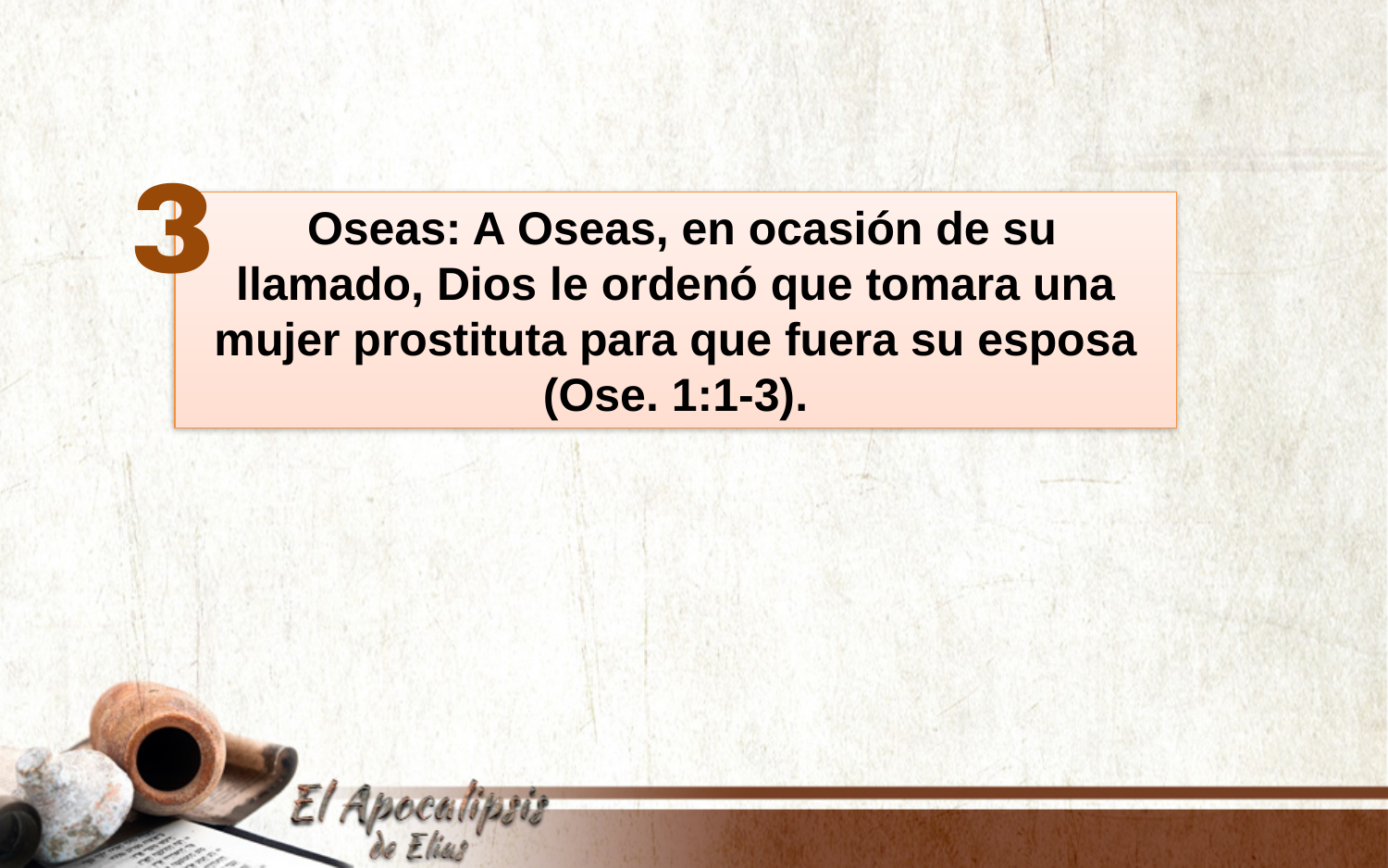

3
 Oseas: A Oseas, en ocasión de su
llamado, Dios le ordenó que tomara una mujer prostituta para que fuera su esposa (Ose. 1:1-3).